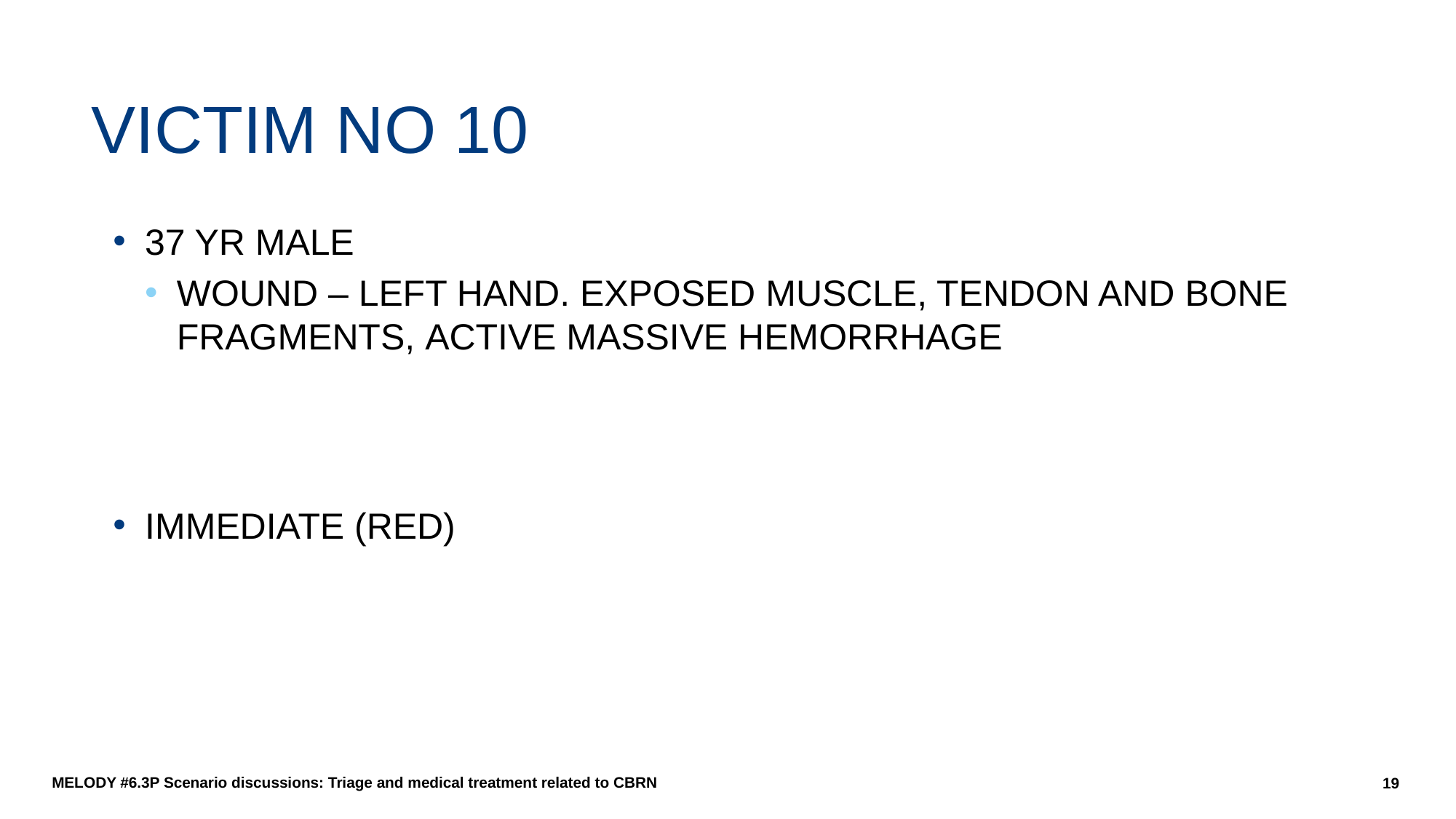

# VICTIM NO 10
37 YR MALE
WOUND – LEFT HAND. EXPOSED MUSCLE, TENDON AND BONE FRAGMENTS, ACTIVE MASSIVE HEMORRHAGE

IMMEDIATE (RED)

MELODY #6.3P Scenario discussions: Triage and medical treatment related to CBRN
19